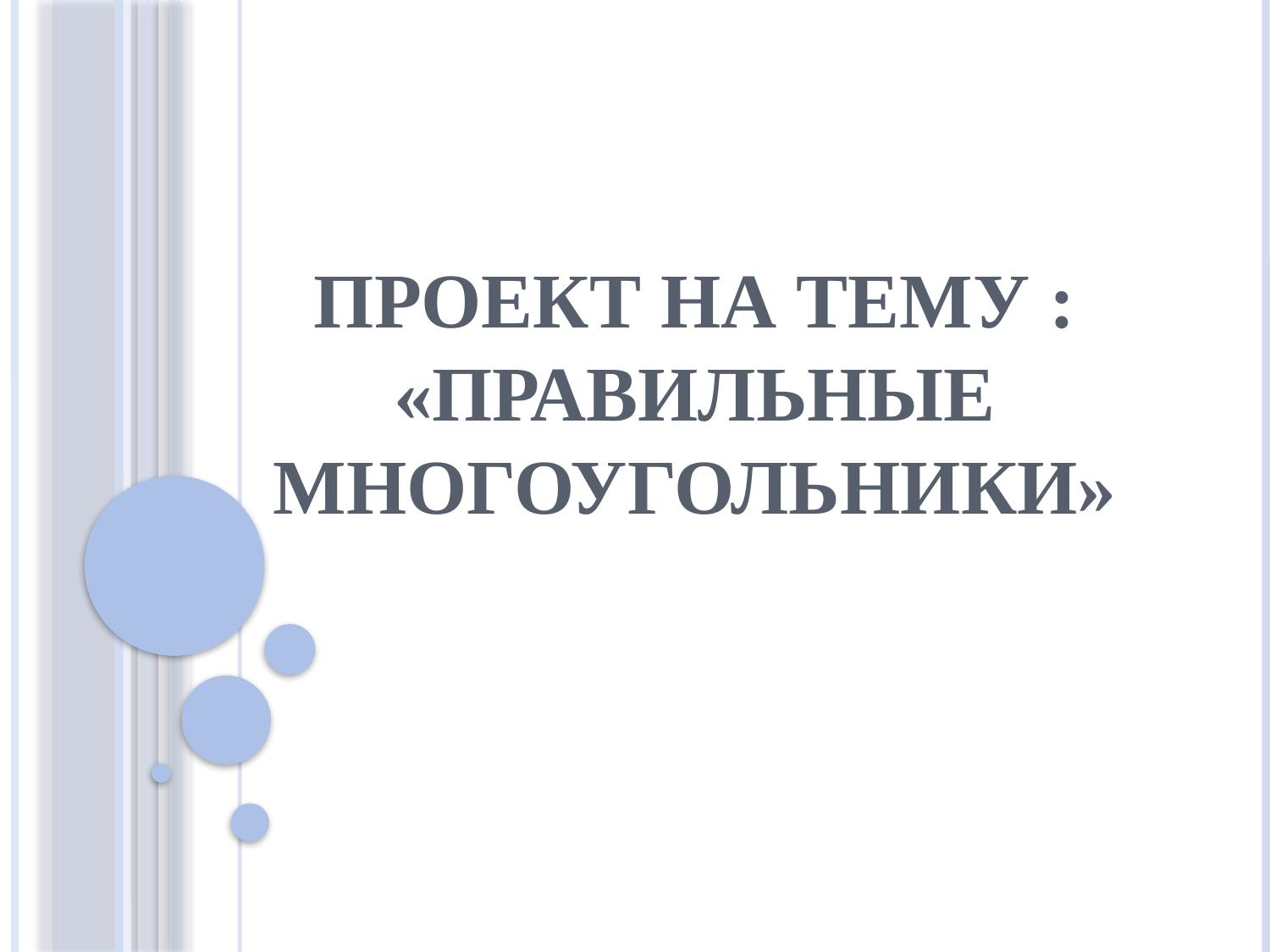

# Проект на тему : «правильные многоугольники»